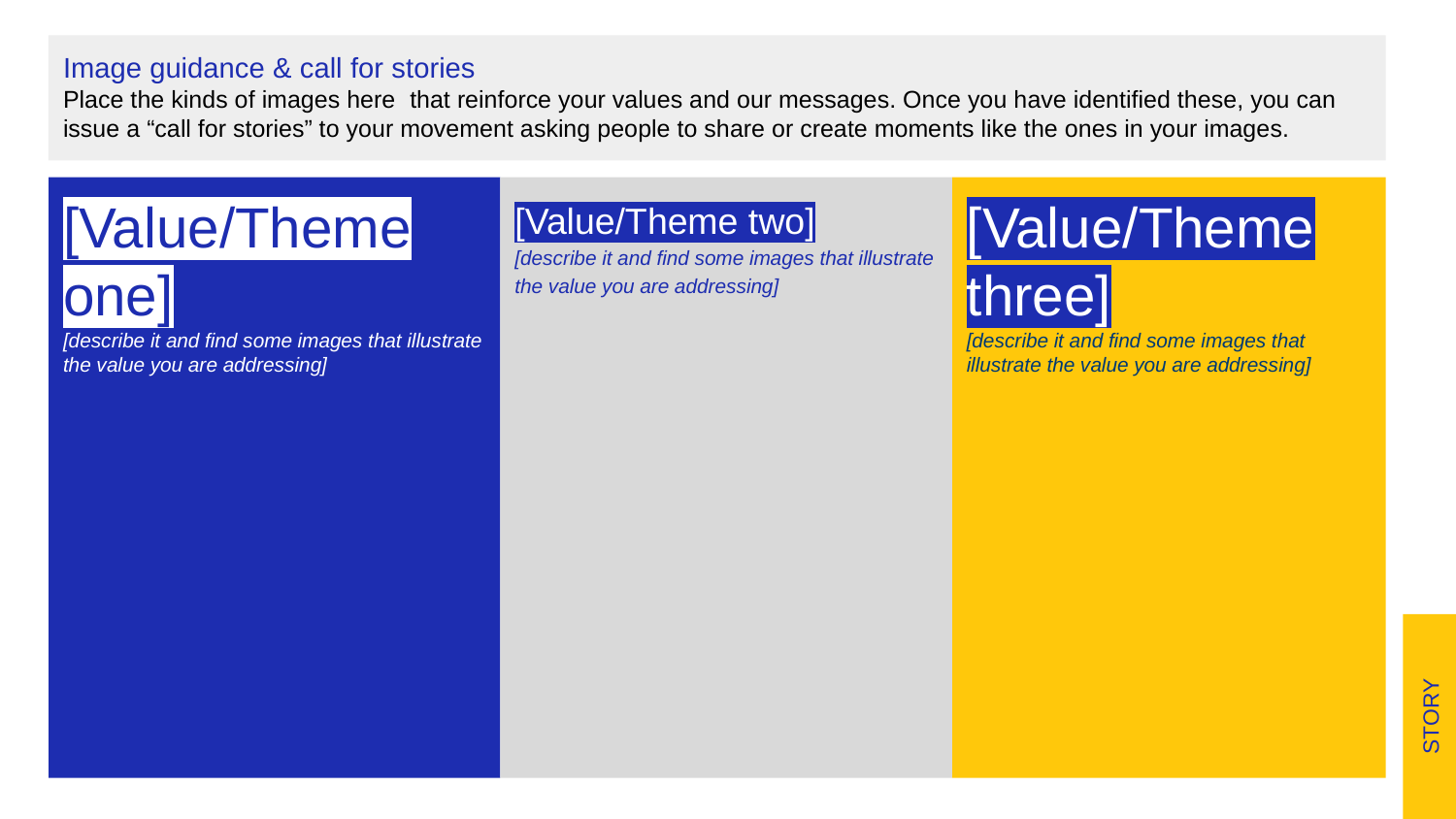

Image guidance & call for stories
Place the kinds of images here  that reinforce your values and our messages. Once you have identified these, you can issue a “call for stories” to your movement asking people to share or create moments like the ones in your images.
[Value/Theme one]
[describe it and find some images that illustrate the value you are addressing]
[Value/Theme two]
[describe it and find some images that illustrate the value you are addressing]
[Value/Theme three]
[describe it and find some images that illustrate the value you are addressing]
STORY